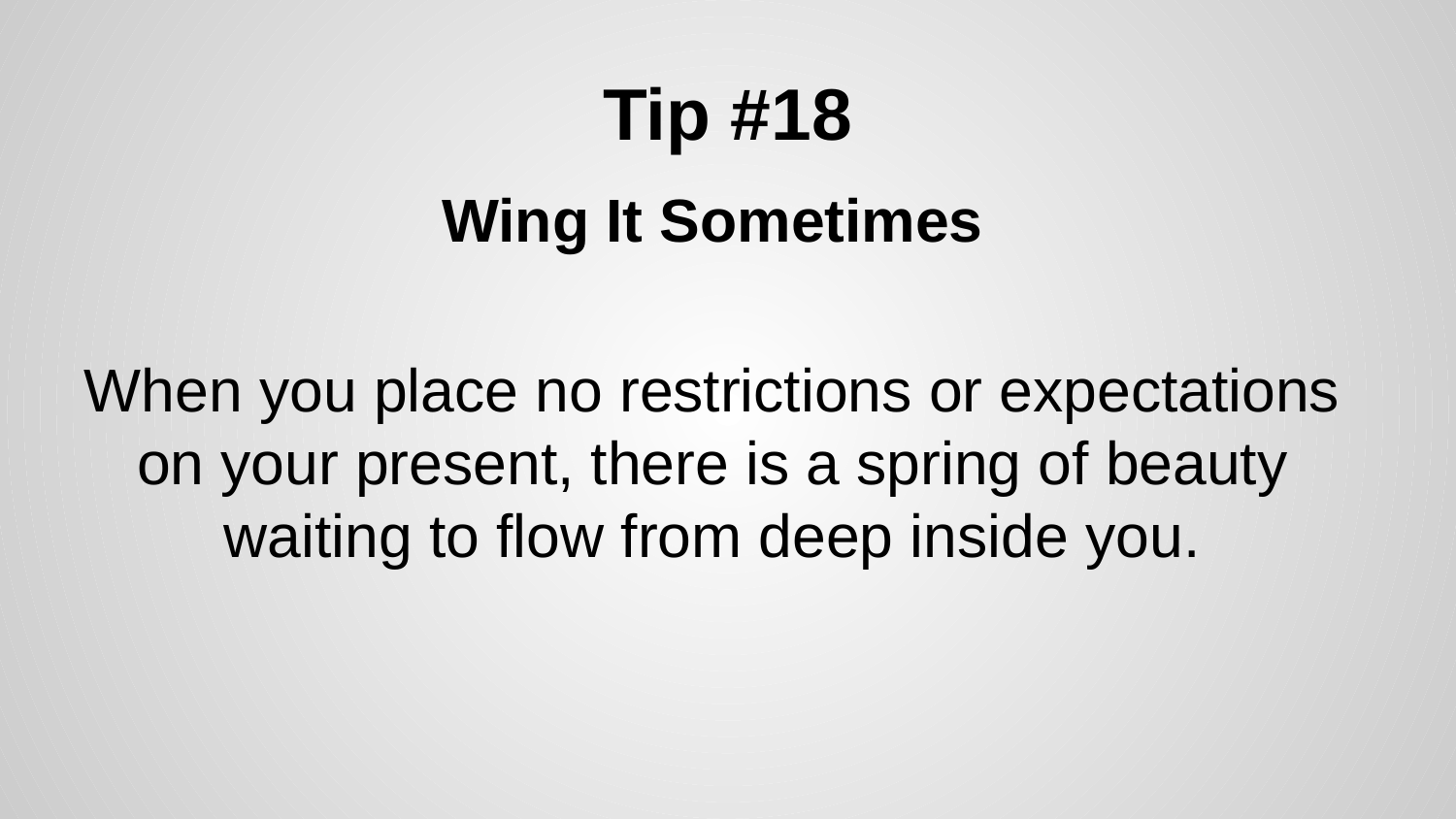

# Tip #18

Wing It Sometimes

When you place no restrictions or expectations on your present, there is a spring of beauty waiting to flow from deep inside you.